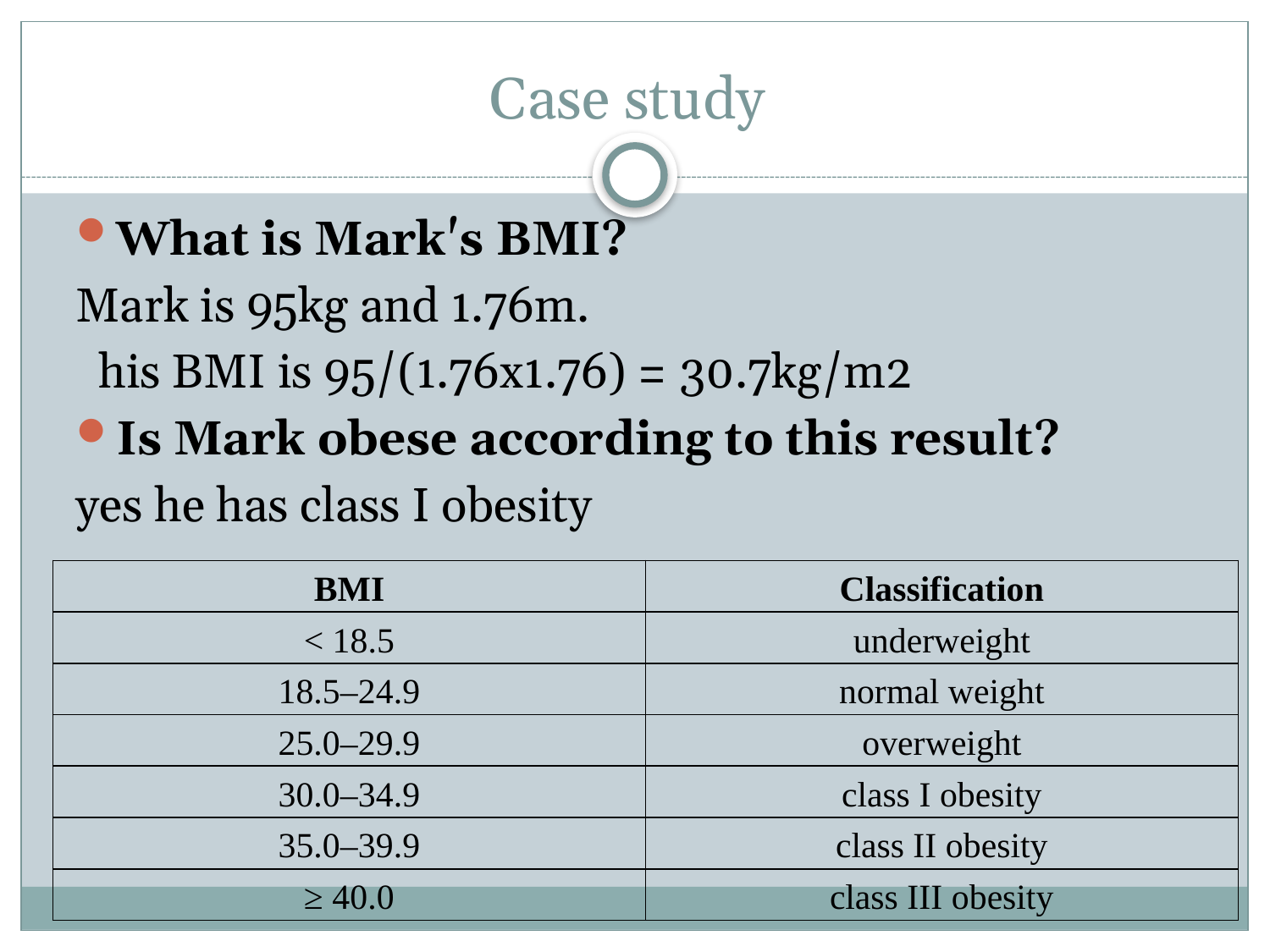

# Case study
What is Mark's BMI?
Mark is 95kg and 1.76m.
  his BMI is 95/(1.76x1.76) = 30.7kg/m2
Is Mark obese according to this result?
yes he has class I obesity

| BMI | Classification |
| --- | --- |
| < 18.5 | underweight |
| 18.5–24.9 | normal weight |
| 25.0–29.9 | overweight |
| 30.0–34.9 | class I obesity |
| 35.0–39.9 | class II obesity |
| ≥ 40.0 | class III obesity |